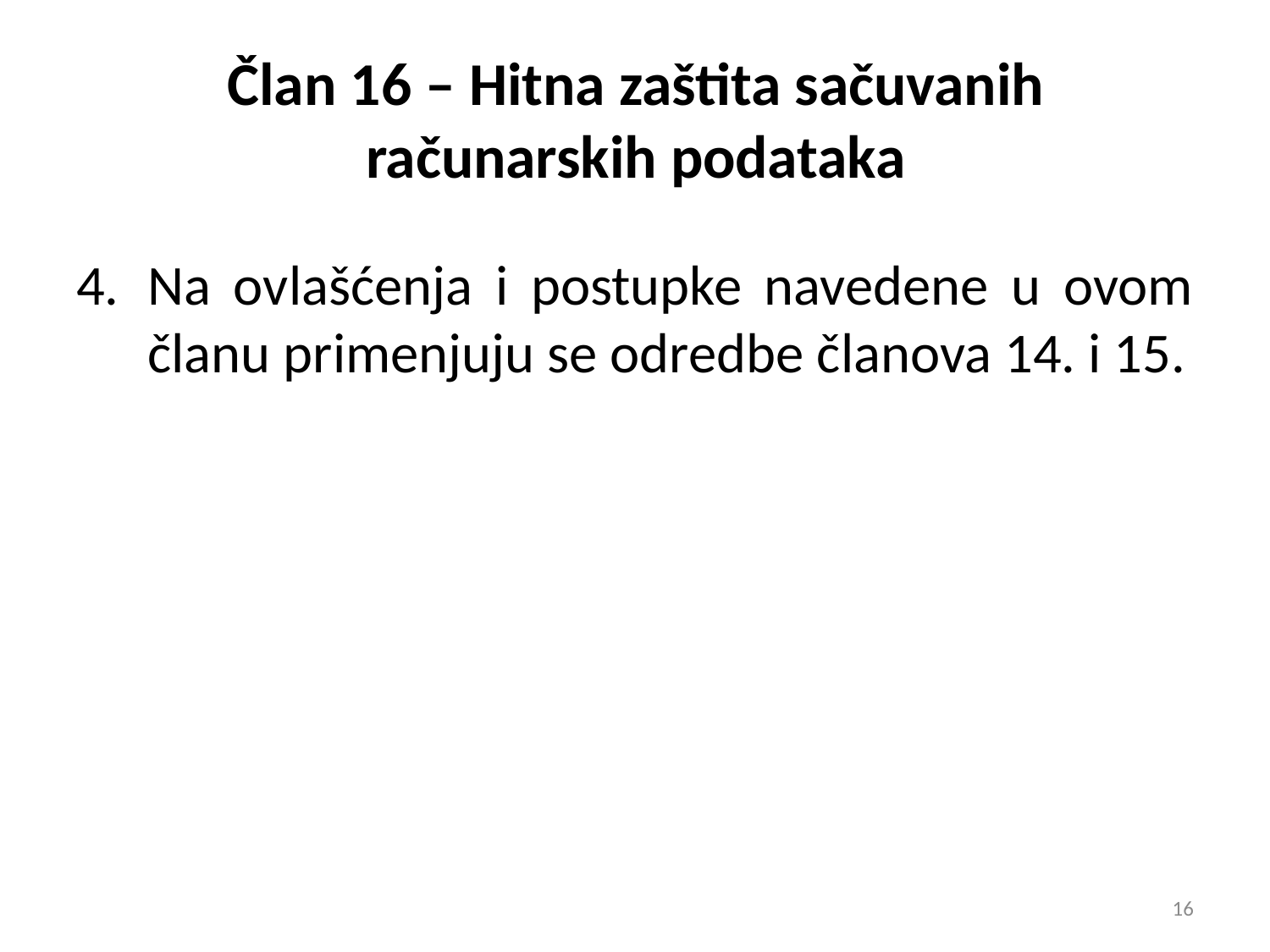

# Član 16 – Hitna zaštita sačuvanih računarskih podataka
Na ovlašćenja i postupke navedene u ovom članu primenjuju se odredbe članova 14. i 15.
16